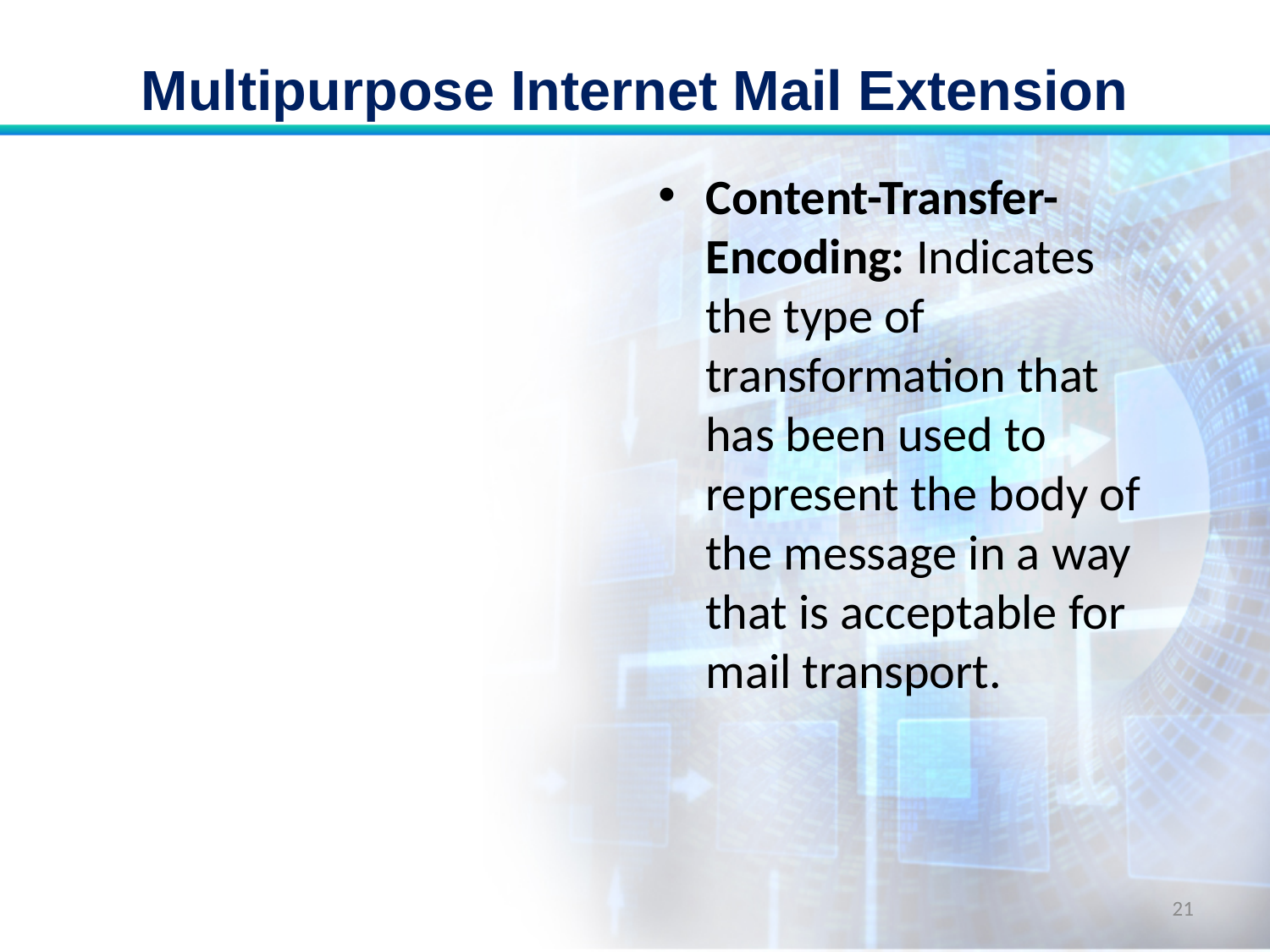

# Multipurpose Internet Mail Extension
Content-Transfer-Encoding: Indicates the type of transformation that has been used to represent the body of the message in a way that is acceptable for mail transport.
21